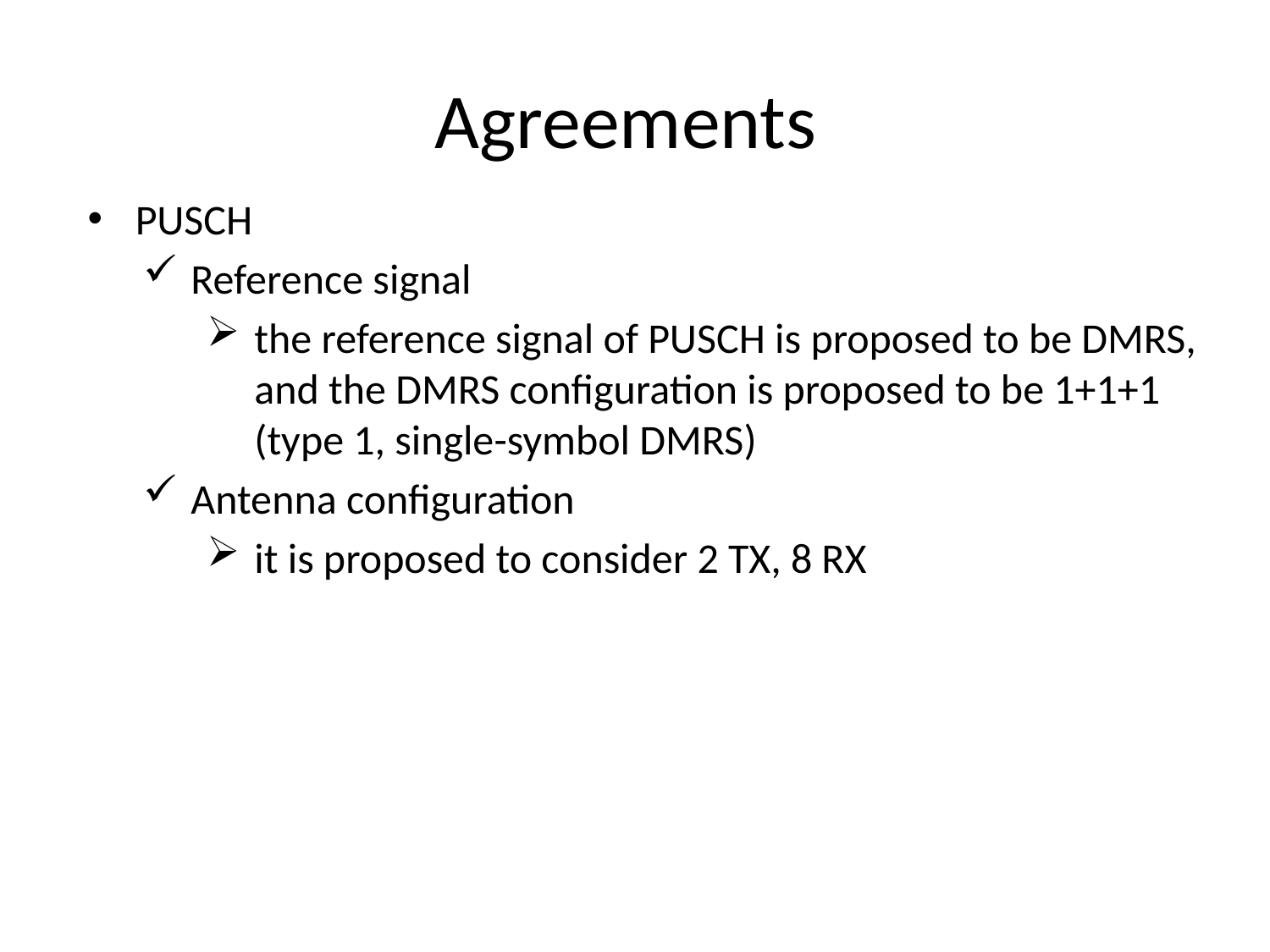

# Agreements
PUSCH
Reference signal
the reference signal of PUSCH is proposed to be DMRS, and the DMRS configuration is proposed to be 1+1+1 (type 1, single-symbol DMRS)
Antenna configuration
it is proposed to consider 2 TX, 8 RX